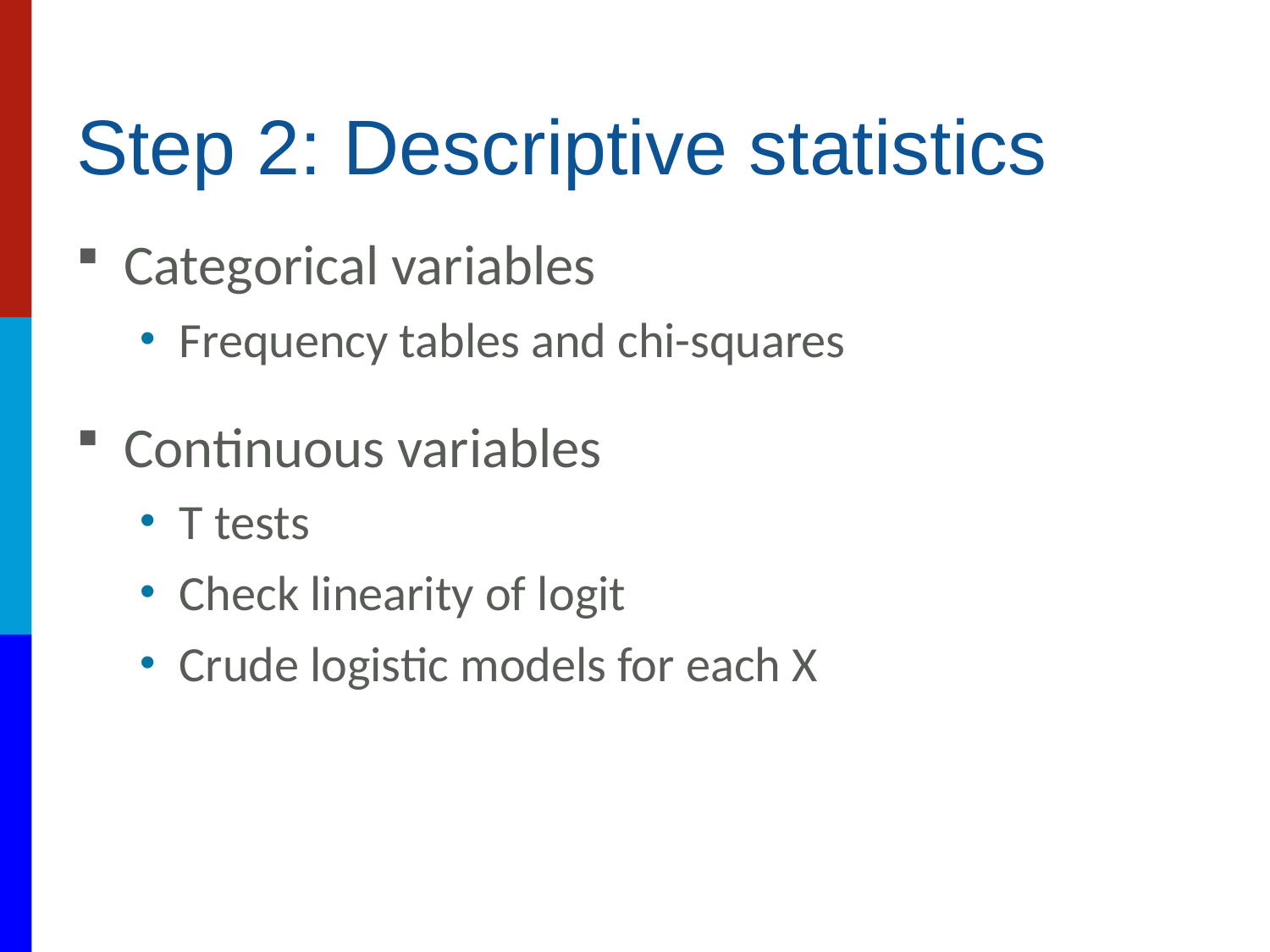

# Step 2: Descriptive statistics
Categorical variables
Frequency tables and chi-squares
Continuous variables
T tests
Check linearity of logit
Crude logistic models for each X